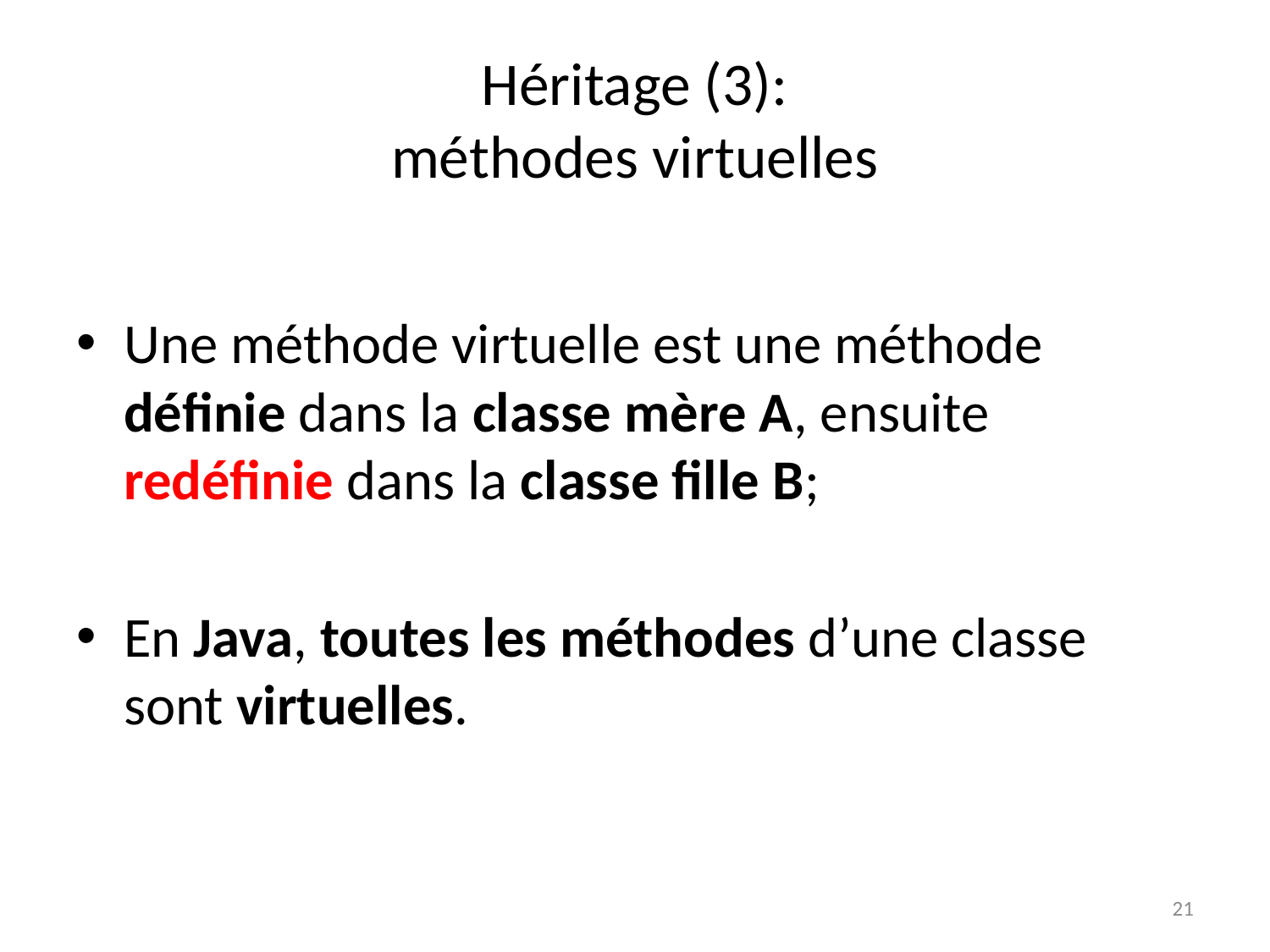

# Héritage (3): méthodes virtuelles

Une méthode virtuelle est une méthode définie dans la classe mère A, ensuite redéfinie dans la classe fille B;

En Java, toutes les méthodes d’une classe sont virtuelles.
21